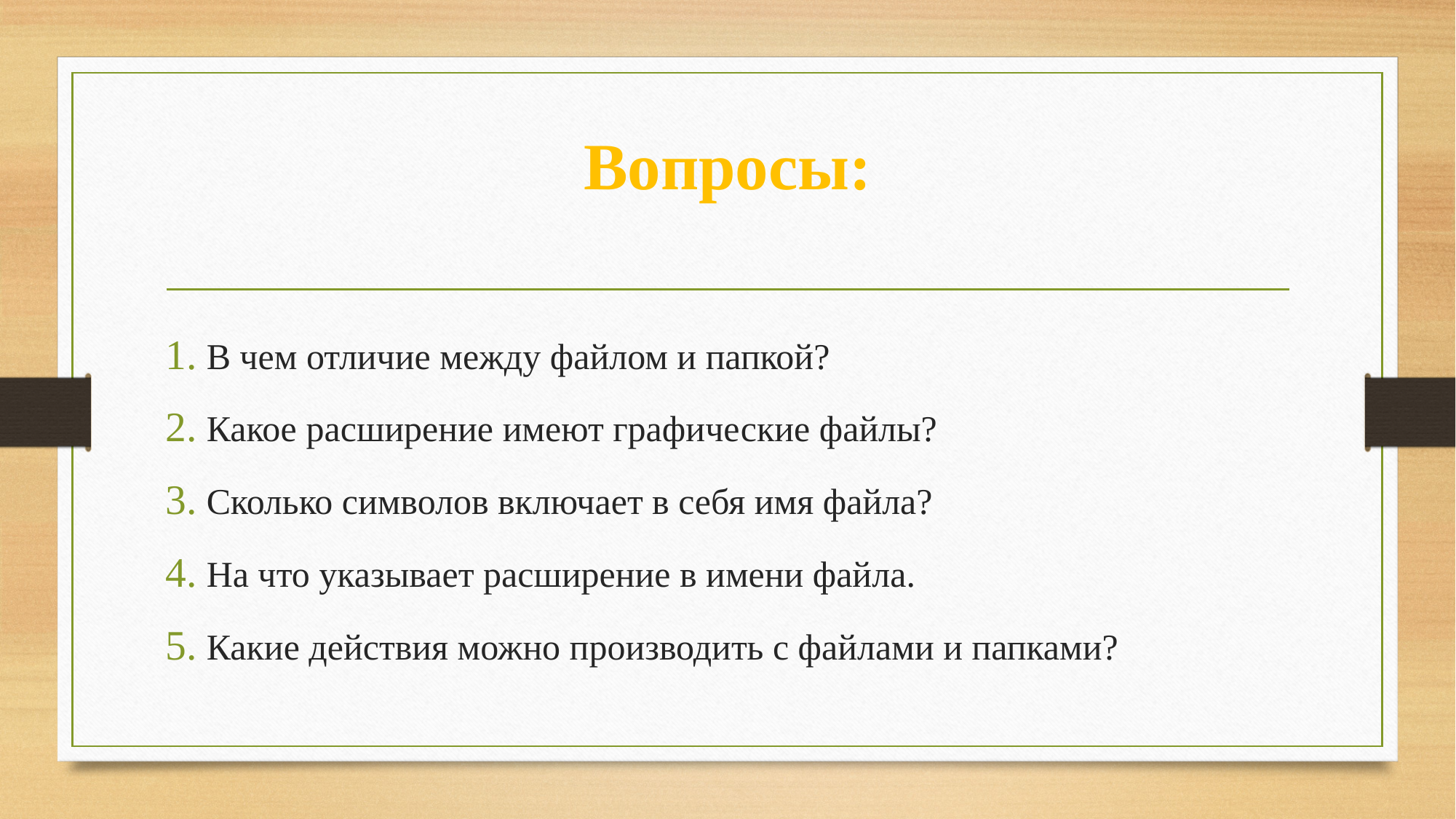

# Вопросы:
В чем отличие между файлом и папкой?
Какое расширение имеют графические файлы?
Сколько символов включает в себя имя файла?
На что указывает расширение в имени файла.
Какие действия можно производить с файлами и папками?